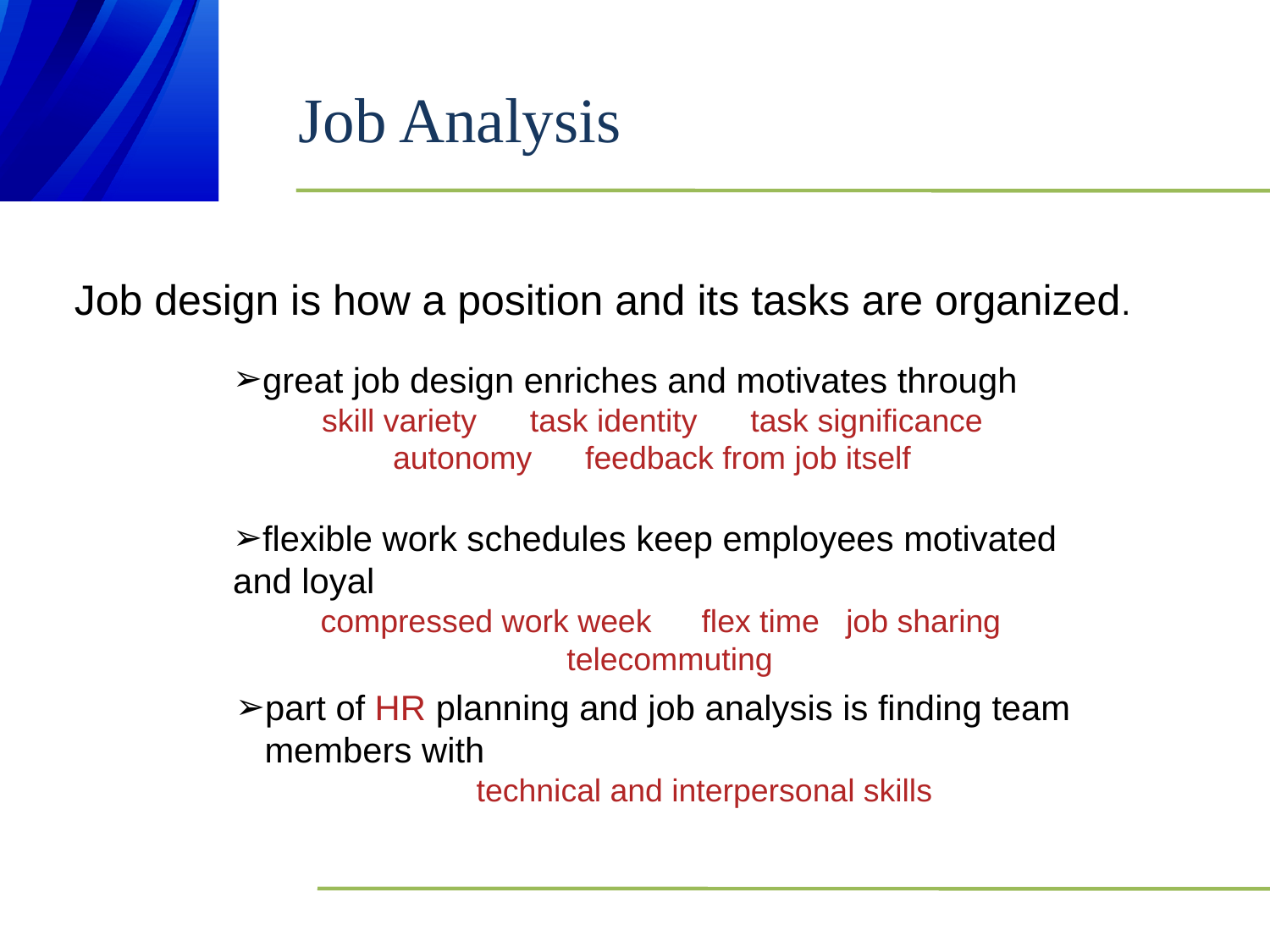

# Job Analysis
Job design is how a position and its tasks are organized.
great job design enriches and motivates through
          skill variety      task identity      task significance
                  autonomy      feedback from job itself
flexible work schedules keep employees motivated and loyal
compressed work week 	flex time   job sharing   telecommuting
part of HR planning and job analysis is finding team
   members with
technical and interpersonal skills